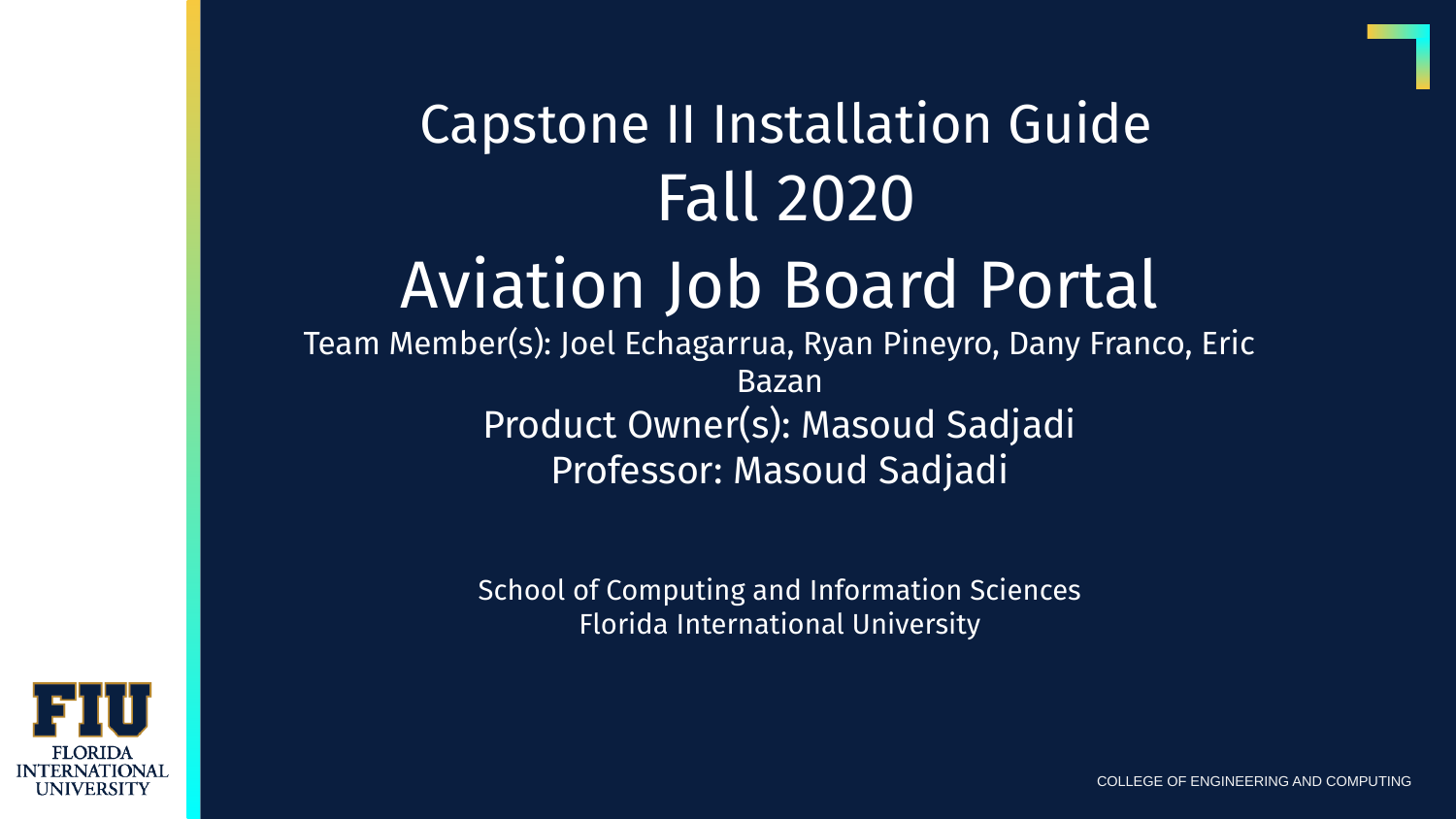

Capstone II Installation Guide
Fall 2020

Aviation Job Board Portal
Team Member(s): Joel Echagarrua, Ryan Pineyro, Dany Franco, Eric Bazan
Product Owner(s): Masoud Sadjadi
Professor: Masoud Sadjadi
School of Computing and Information Sciences
Florida International University